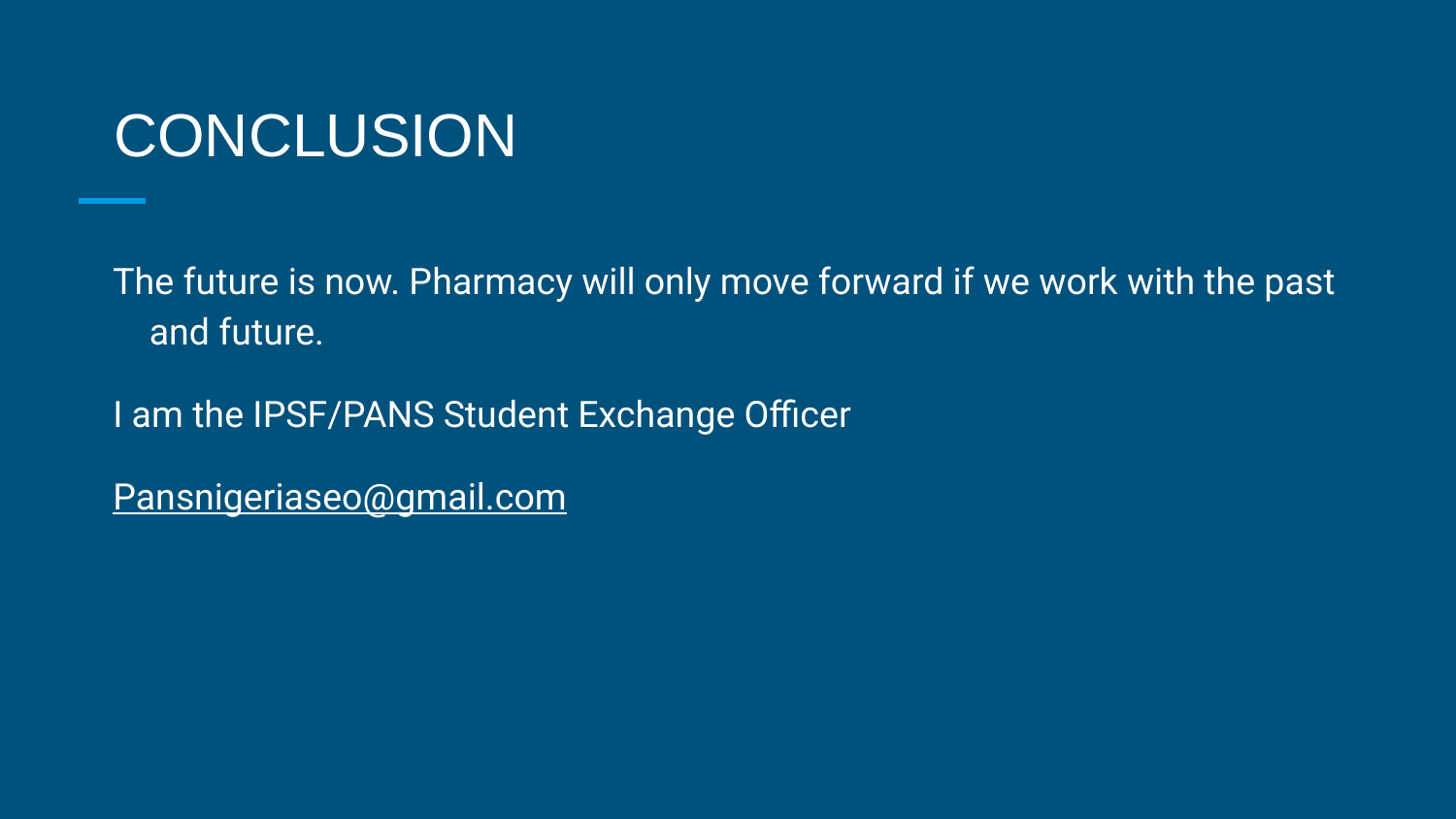

# CONCLUSION
The future is now. Pharmacy will only move forward if we work with the past and future.
I am the IPSF/PANS Student Exchange Officer
Pansnigeriaseo@gmail.com